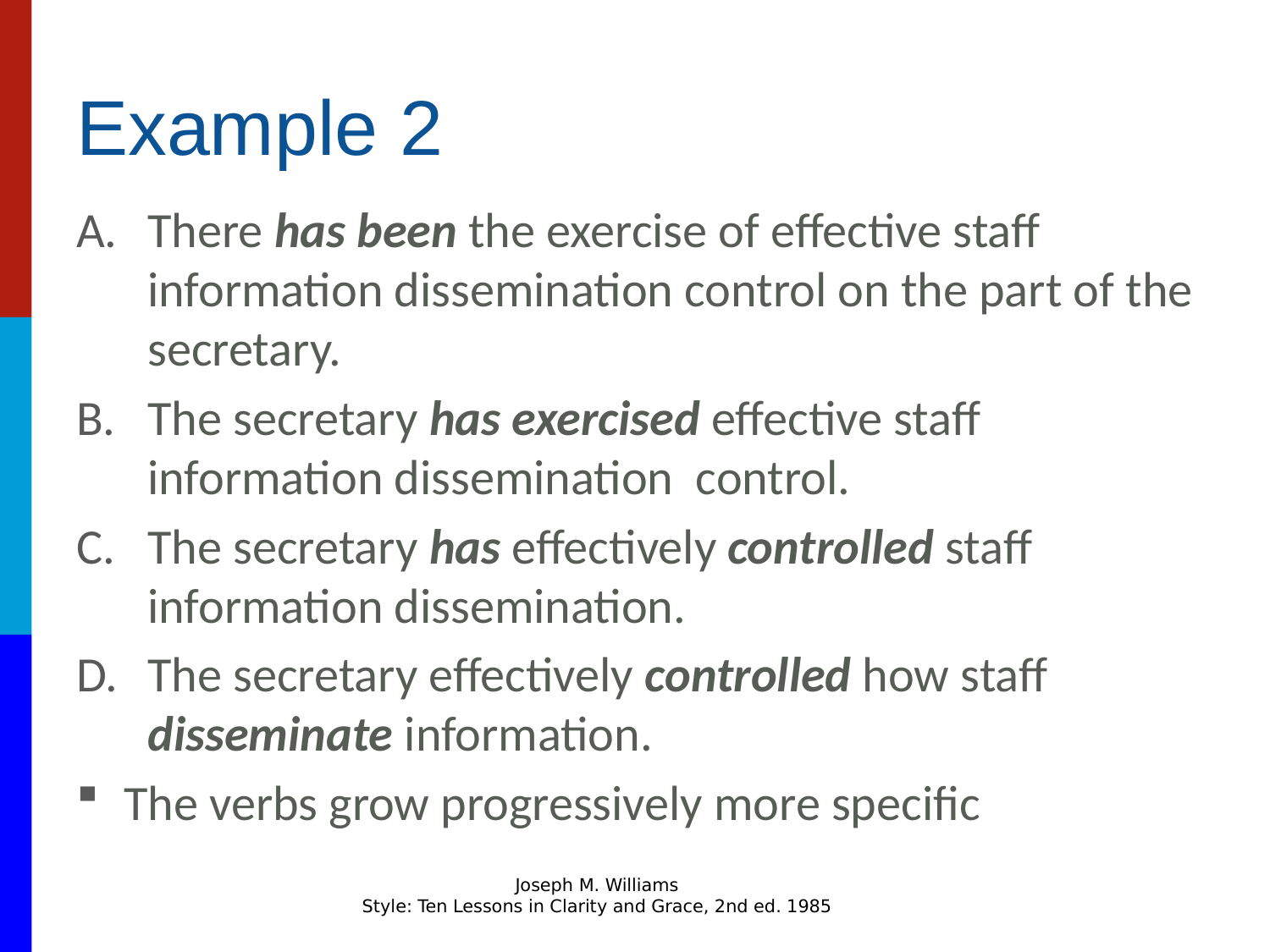

# Example 2
There has been the exercise of effective staff information dissemination control on the part of the secretary.
The secretary has exercised effective staff information dissemination  control.
The secretary has effectively controlled staff information dissemination.
The secretary effectively controlled how staff disseminate information.
The verbs grow progressively more specific
Joseph M. Williams
Style: Ten Lessons in Clarity and Grace, 2nd ed. 1985